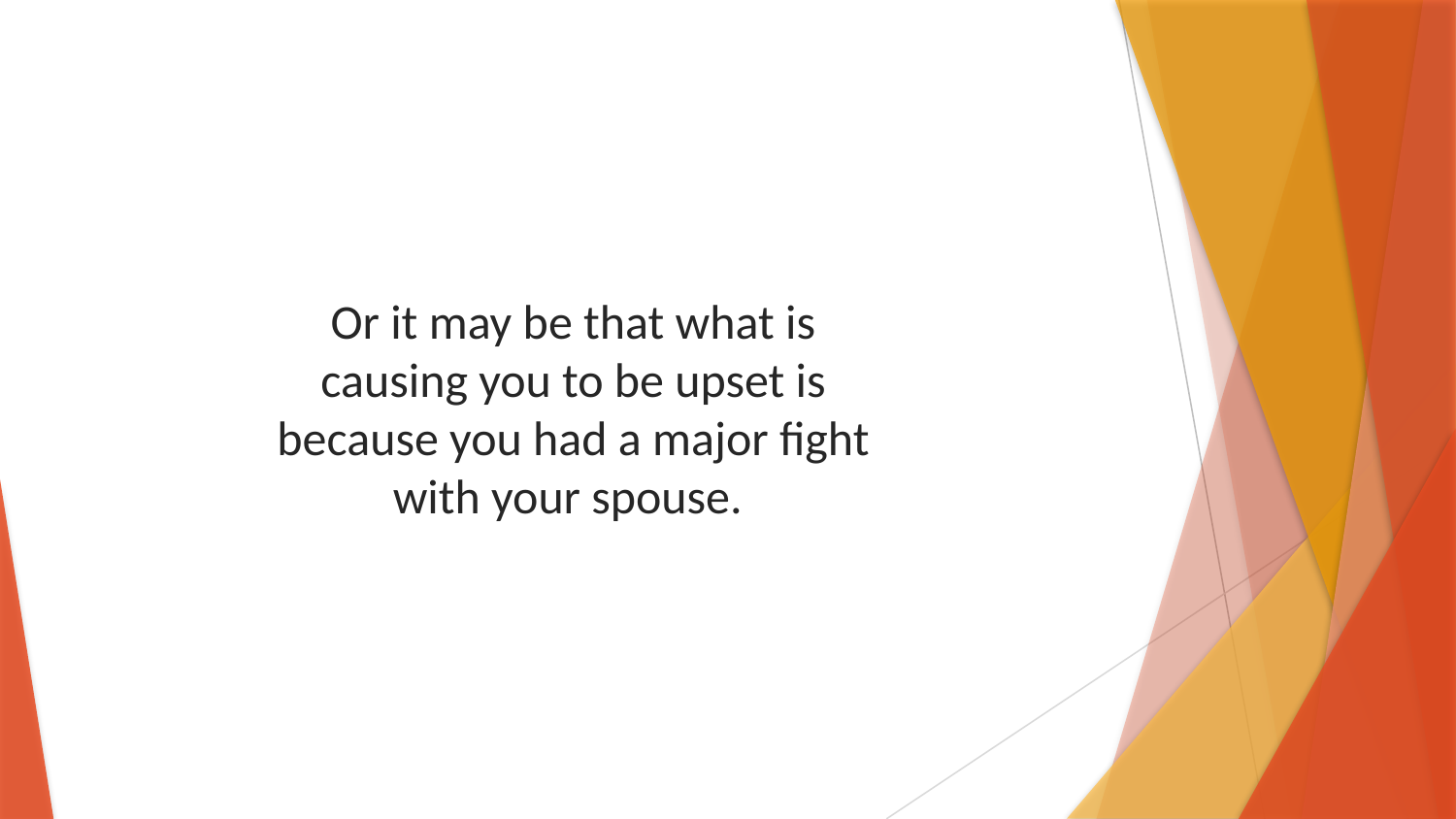

Or it may be that what is causing you to be upset is because you had a major fight with your spouse.